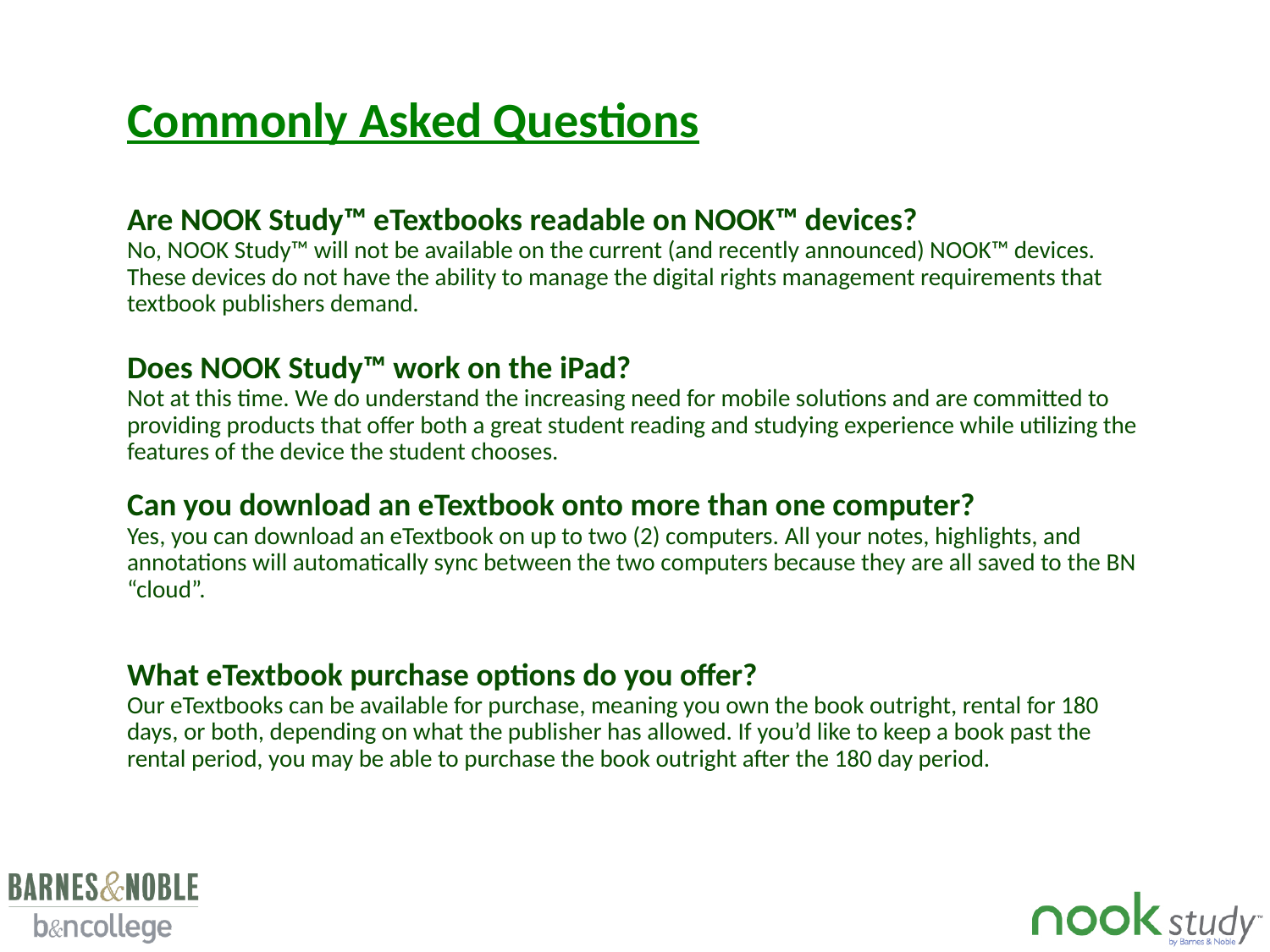

Commonly Asked Questions
Are NOOK Study™ eTextbooks readable on NOOK™ devices?
No, NOOK Study™ will not be available on the current (and recently announced) NOOK™ devices.  These devices do not have the ability to manage the digital rights management requirements that textbook publishers demand.
Does NOOK Study™ work on the iPad?
Not at this time. We do understand the increasing need for mobile solutions and are committed to providing products that offer both a great student reading and studying experience while utilizing the features of the device the student chooses.
Can you download an eTextbook onto more than one computer?
Yes, you can download an eTextbook on up to two (2) computers. All your notes, highlights, and annotations will automatically sync between the two computers because they are all saved to the BN “cloud”.
What eTextbook purchase options do you offer?
Our eTextbooks can be available for purchase, meaning you own the book outright, rental for 180 days, or both, depending on what the publisher has allowed. If you’d like to keep a book past the rental period, you may be able to purchase the book outright after the 180 day period.